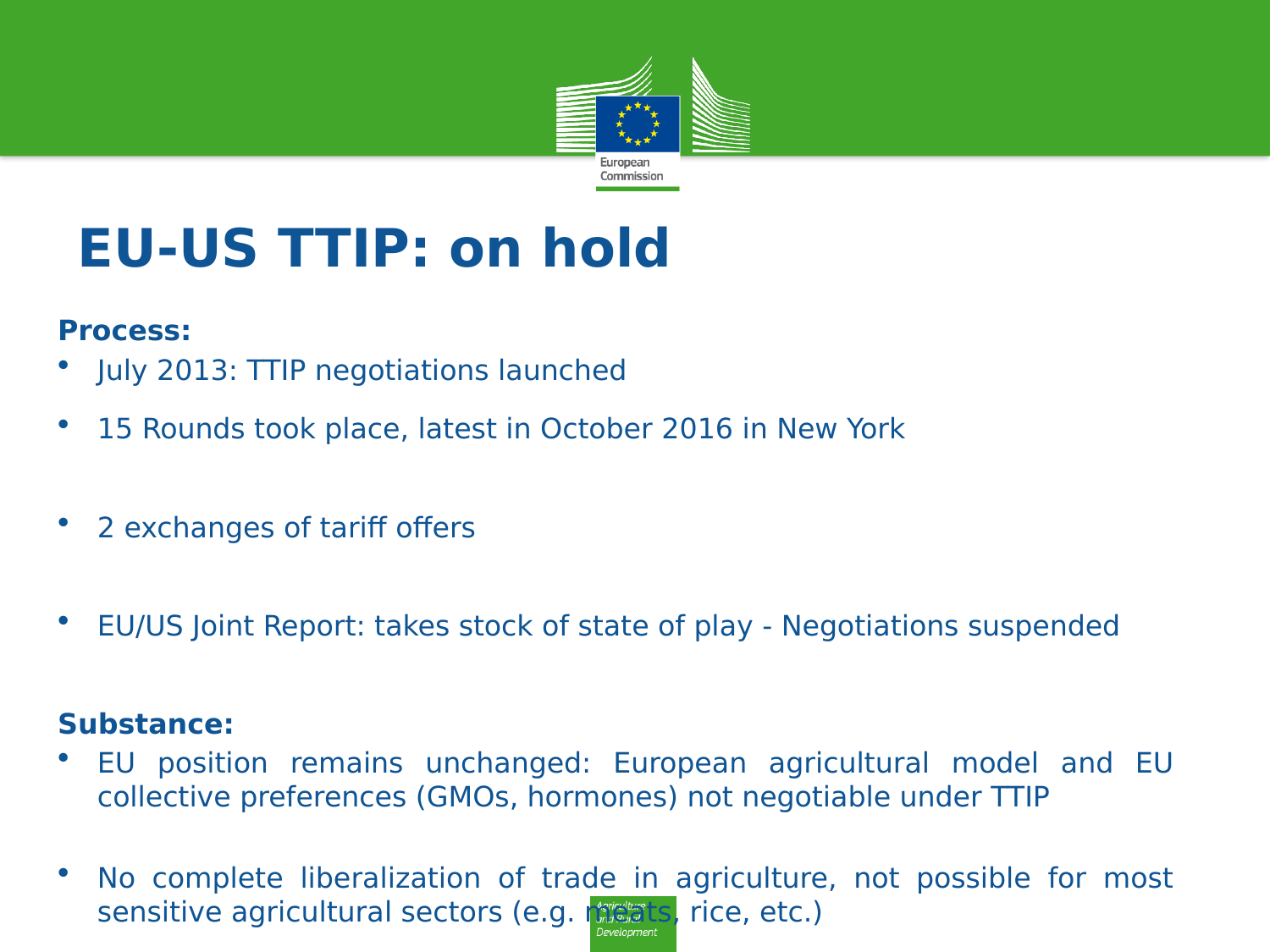

# EU-US TTIP: on hold
Process:
July 2013: TTIP negotiations launched

15 Rounds took place, latest in October 2016 in New York

2 exchanges of tariff offers

EU/US Joint Report: takes stock of state of play - Negotiations suspended

Substance:
EU position remains unchanged: European agricultural model and EU collective preferences (GMOs, hormones) not negotiable under TTIP

No complete liberalization of trade in agriculture, not possible for most sensitive agricultural sectors (e.g. meats, rice, etc.)